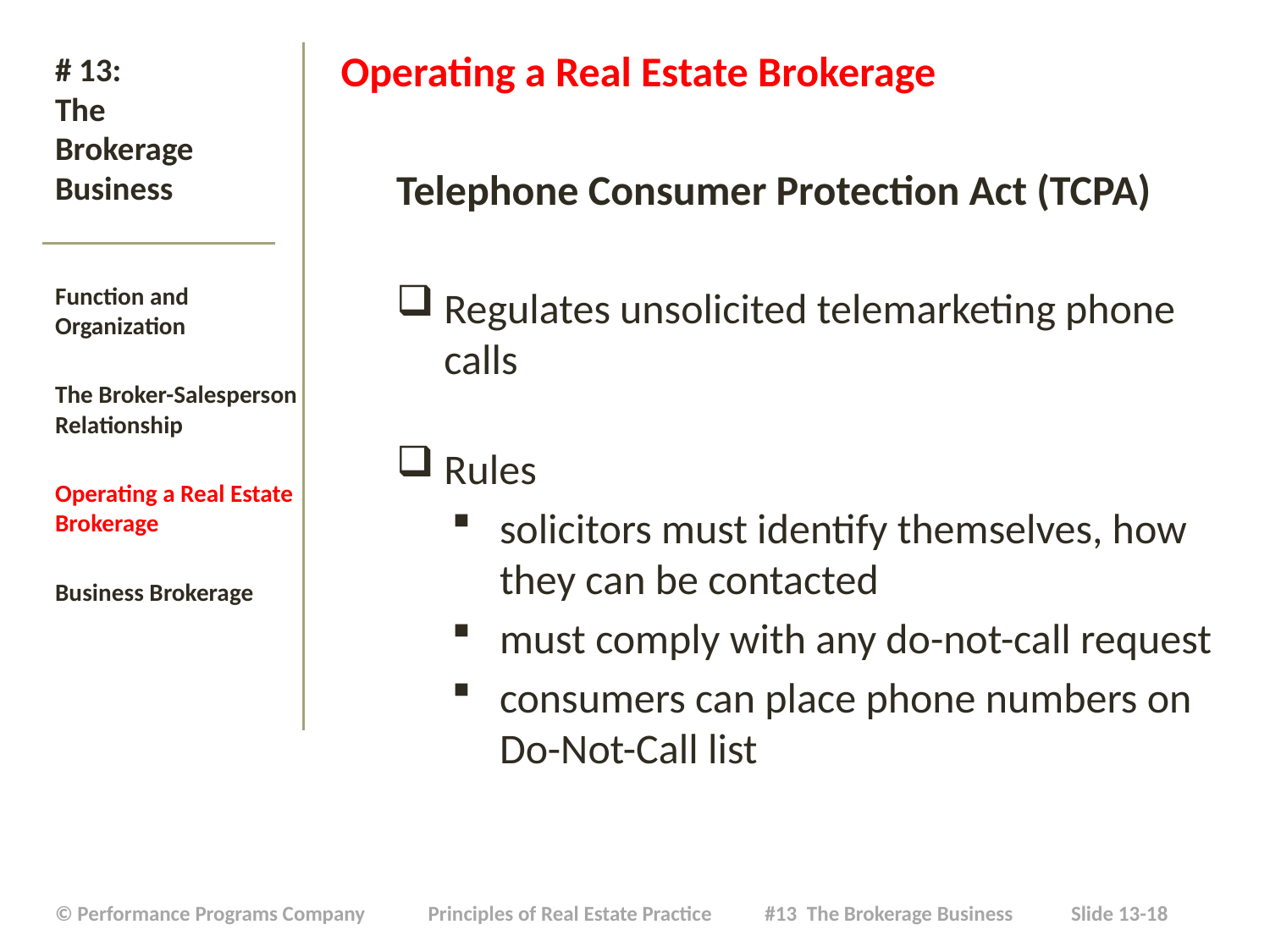

Operating a Real Estate Brokerage

Telephone Consumer Protection Act (TCPA)

Regulates unsolicited telemarketing phone calls
Rules
solicitors must identify themselves, how they can be contacted
must comply with any do-not-call request
consumers can place phone numbers on Do-Not-Call list

# # 13: The Brokerage Business

Function and Organization

The Broker-Salesperson Relationship

Operating a Real Estate Brokerage

Business Brokerage

| © Performance Programs Company Principles of Real Estate Practice #13 The Brokerage Business Slide 13-18 |
| --- |